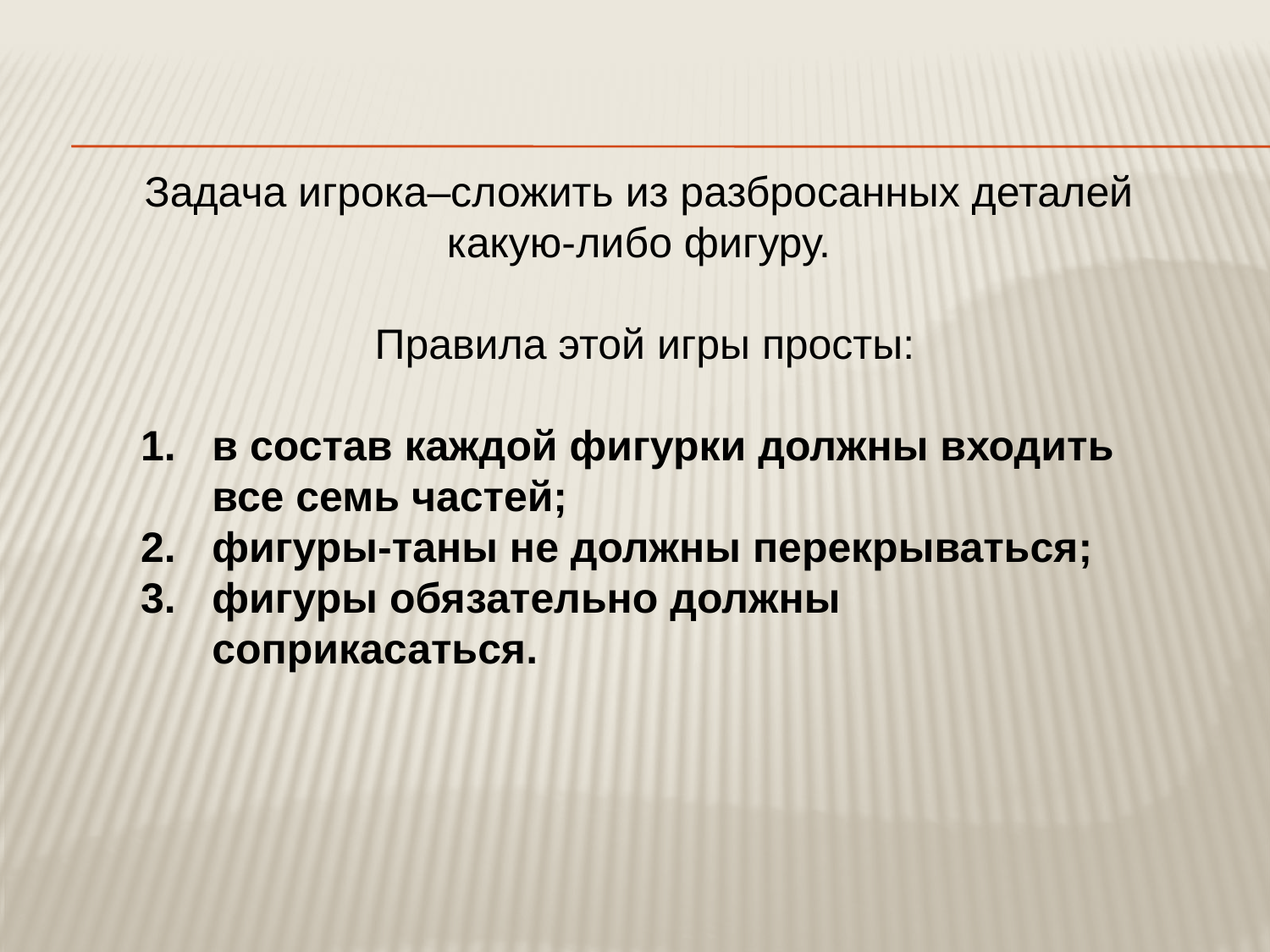

Задача игрока–сложить из разбросанных деталей  какую-либо фигуру.

Правила этой игры просты:

в состав каждой фигурки должны входить все семь частей;
фигуры-таны не должны перекрываться;
фигуры обязательно должны соприкасаться.